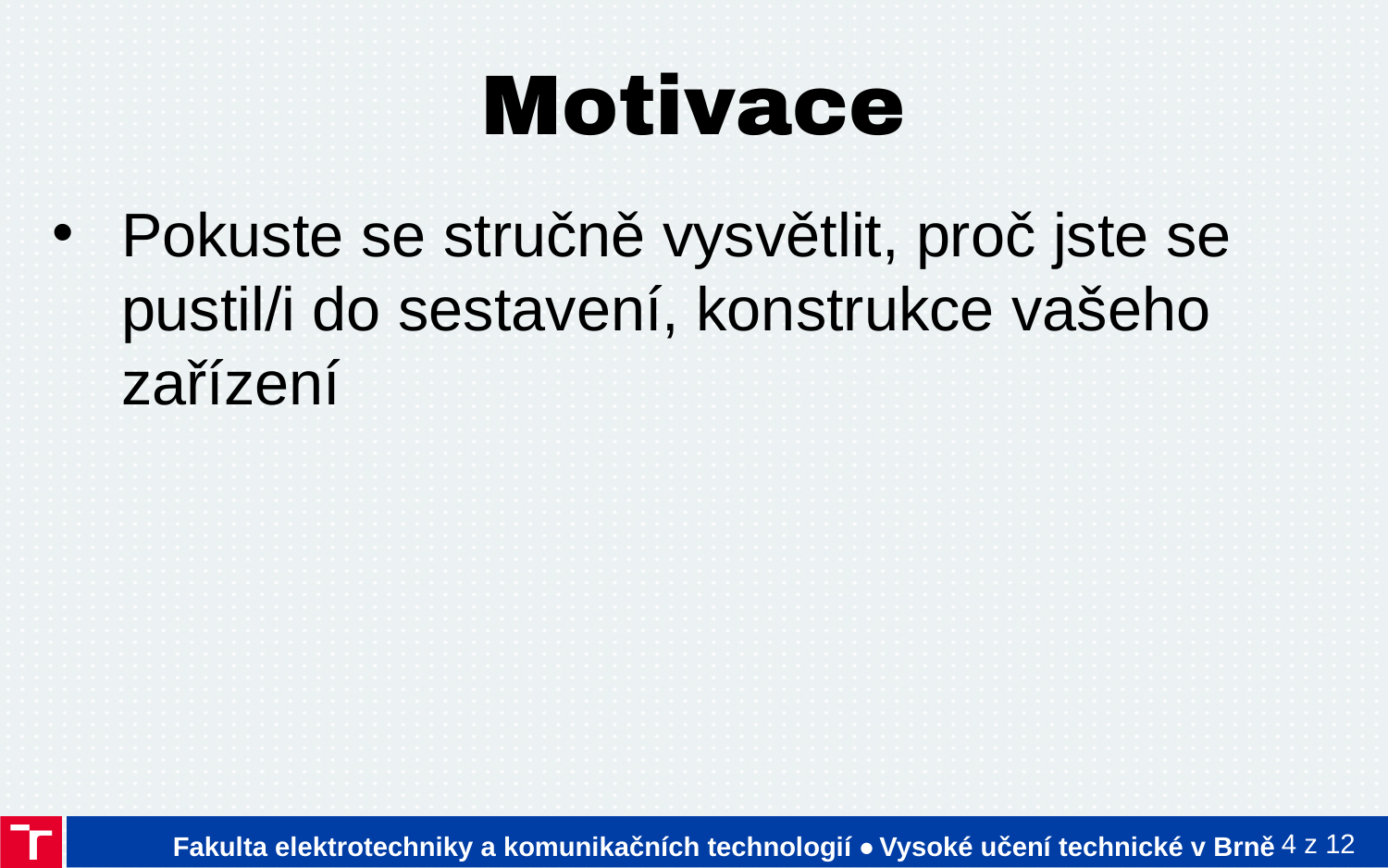

# Motivace
Pokuste se stručně vysvětlit, proč jste se pustil/i do sestavení, konstrukce vašeho zařízení